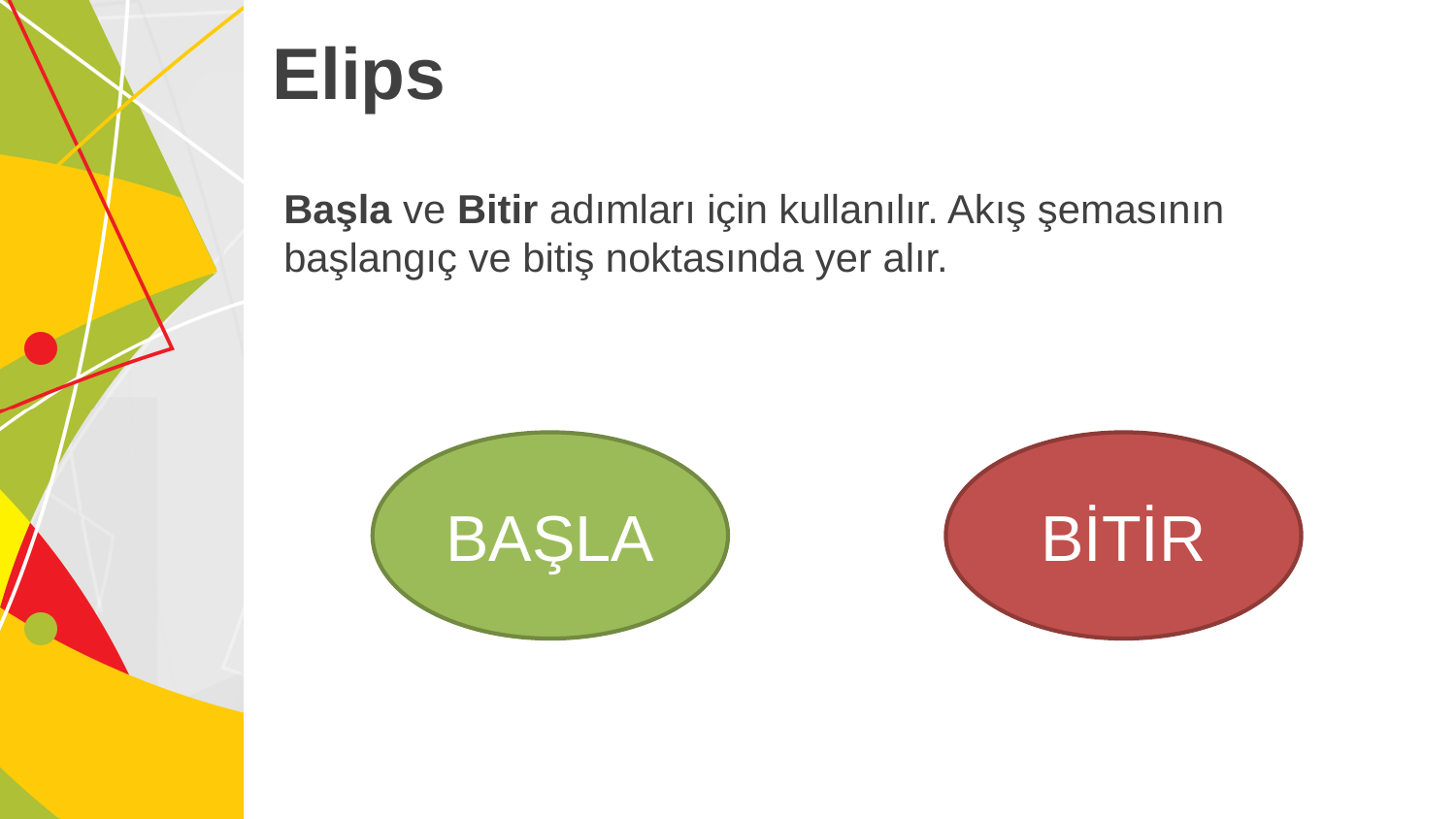

# Elips
Başla ve Bitir adımları için kullanılır. Akış şemasının
başlangıç ve bitiş noktasında yer alır.
BAŞLA
BİTİR